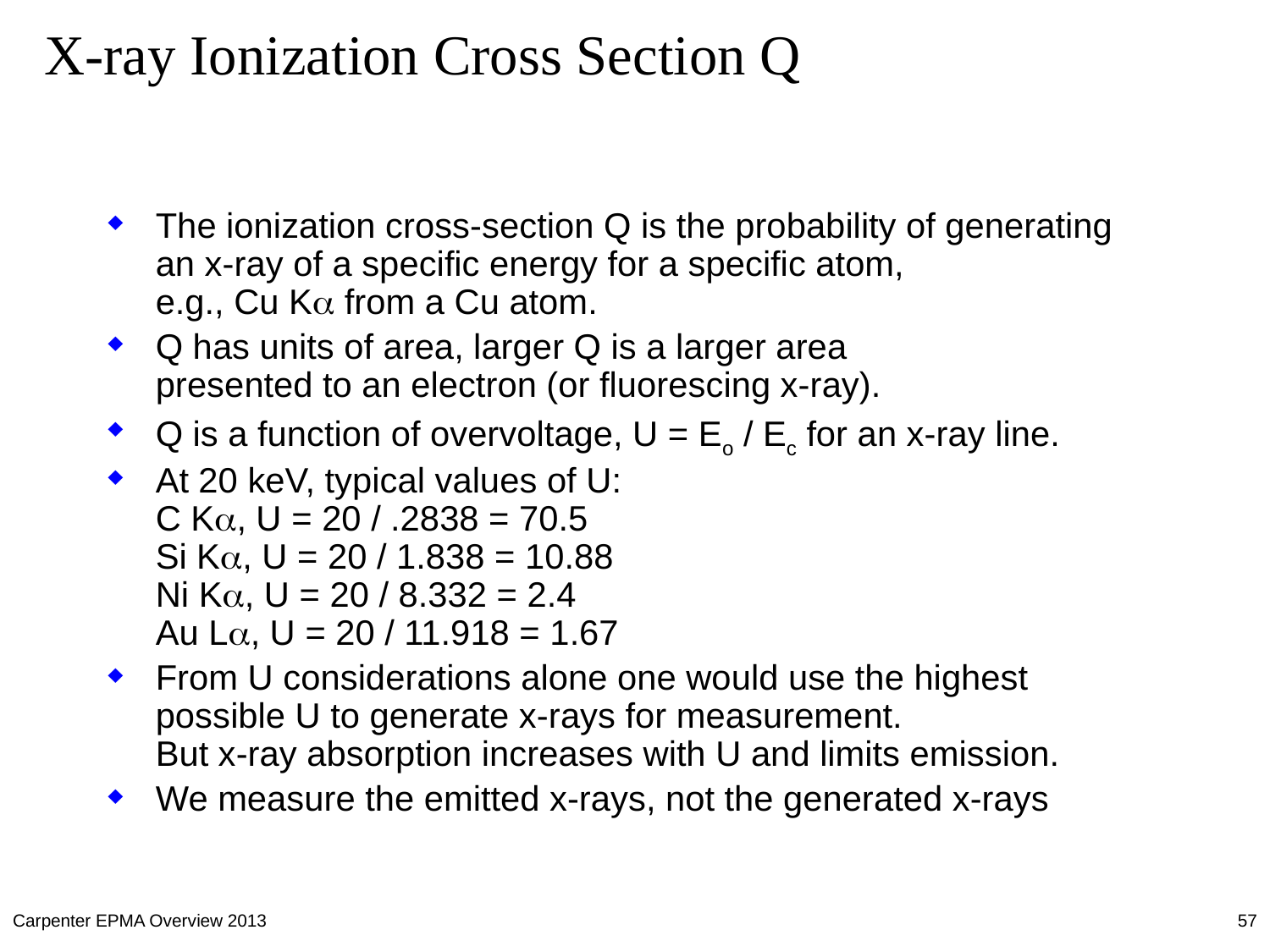

# X-ray Ionization Cross Section Q
The ionization cross-section Q is the probability of generating an x-ray of a specific energy for a specific atom,
e.g., Cu Kα from a Cu atom.
Q has units of area, larger Q is a larger area
presented to an electron (or fluorescing x-ray).
Q is a function of overvoltage, U = Eo / Ec for an x-ray line.
At 20 keV, typical values of U:
C Kα, U = 20 / .2838 = 70.5
Si Kα, U = 20 / 1.838 = 10.88
Ni Kα, U = 20 / 8.332 = 2.4
Au Lα, U = 20 / 11.918 = 1.67
From U considerations alone one would use the highest possible U to generate x-rays for measurement.
But x-ray absorption increases with U and limits emission.
We measure the emitted x-rays, not the generated x-rays
Carpenter EPMA Overview 2013
57